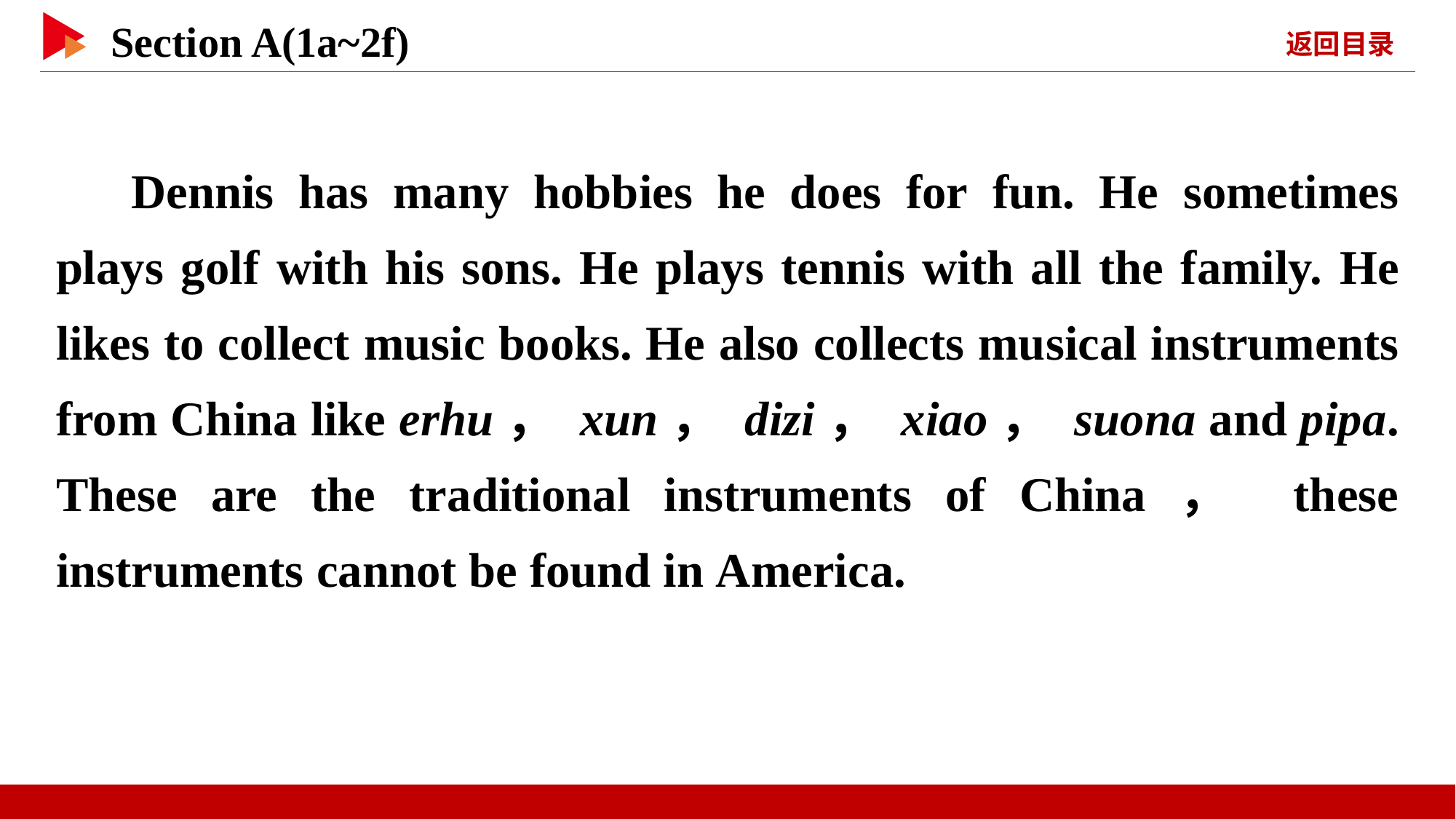

Dennis has many hobbies he does for fun. He sometimes plays golf with his sons. He plays tennis with all the family. He likes to collect music books. He also collects musical instruments from China like erhu， xun， dizi， xiao， suona and pipa. These are the traditional instruments of China， these instruments cannot be found in America.